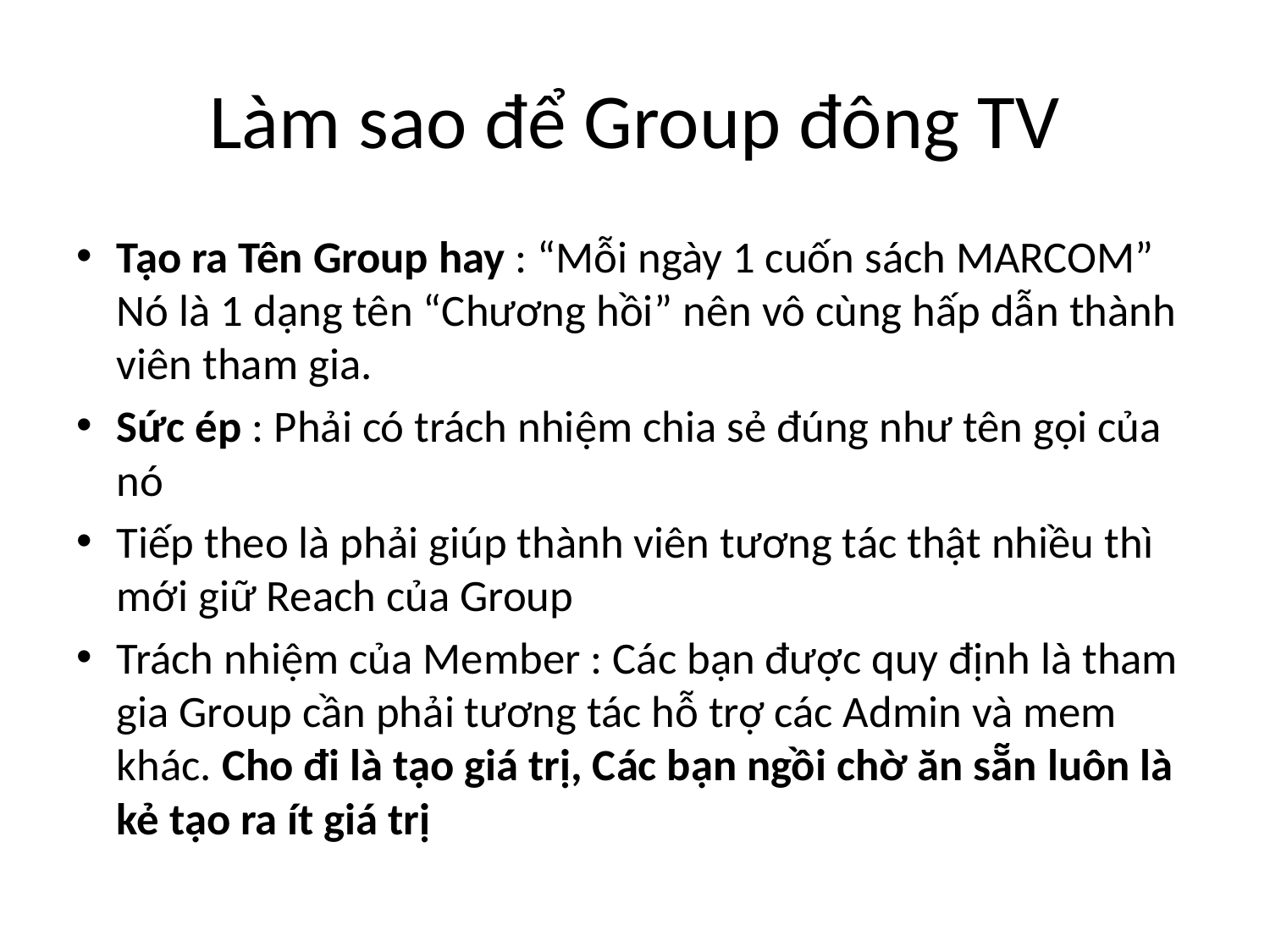

# Làm sao để Group đông TV
Tạo ra Tên Group hay : “Mỗi ngày 1 cuốn sách MARCOM” Nó là 1 dạng tên “Chương hồi” nên vô cùng hấp dẫn thành viên tham gia.
Sức ép : Phải có trách nhiệm chia sẻ đúng như tên gọi của nó
Tiếp theo là phải giúp thành viên tương tác thật nhiều thì mới giữ Reach của Group
Trách nhiệm của Member : Các bạn được quy định là tham gia Group cần phải tương tác hỗ trợ các Admin và mem khác. Cho đi là tạo giá trị, Các bạn ngồi chờ ăn sẵn luôn là kẻ tạo ra ít giá trị